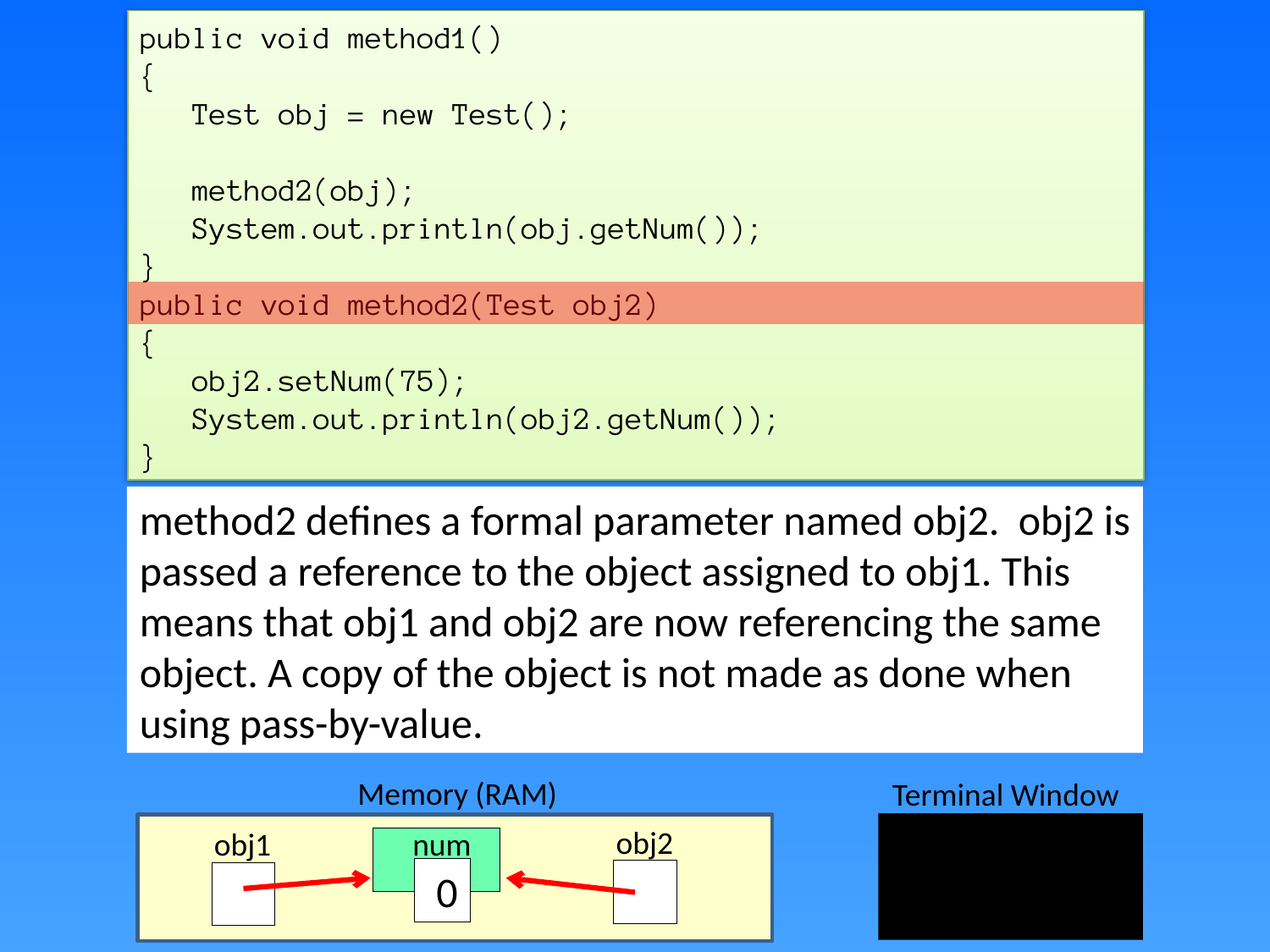

public void method1()
{
   Test obj = new Test();

   method2(obj);
   System.out.println(obj.getNum());
}
public void method2(Test obj2)
{
   obj2.setNum(75);
   System.out.println(obj2.getNum());
}

method2 defines a formal parameter named obj2.  obj2 is passed a reference to the object assigned to obj1. This means that obj1 and obj2 are now referencing the same object. A copy of the object is not made as done when using pass-by-value.
Memory (RAM)
Terminal Window
K

obj2
obj1
num

 0